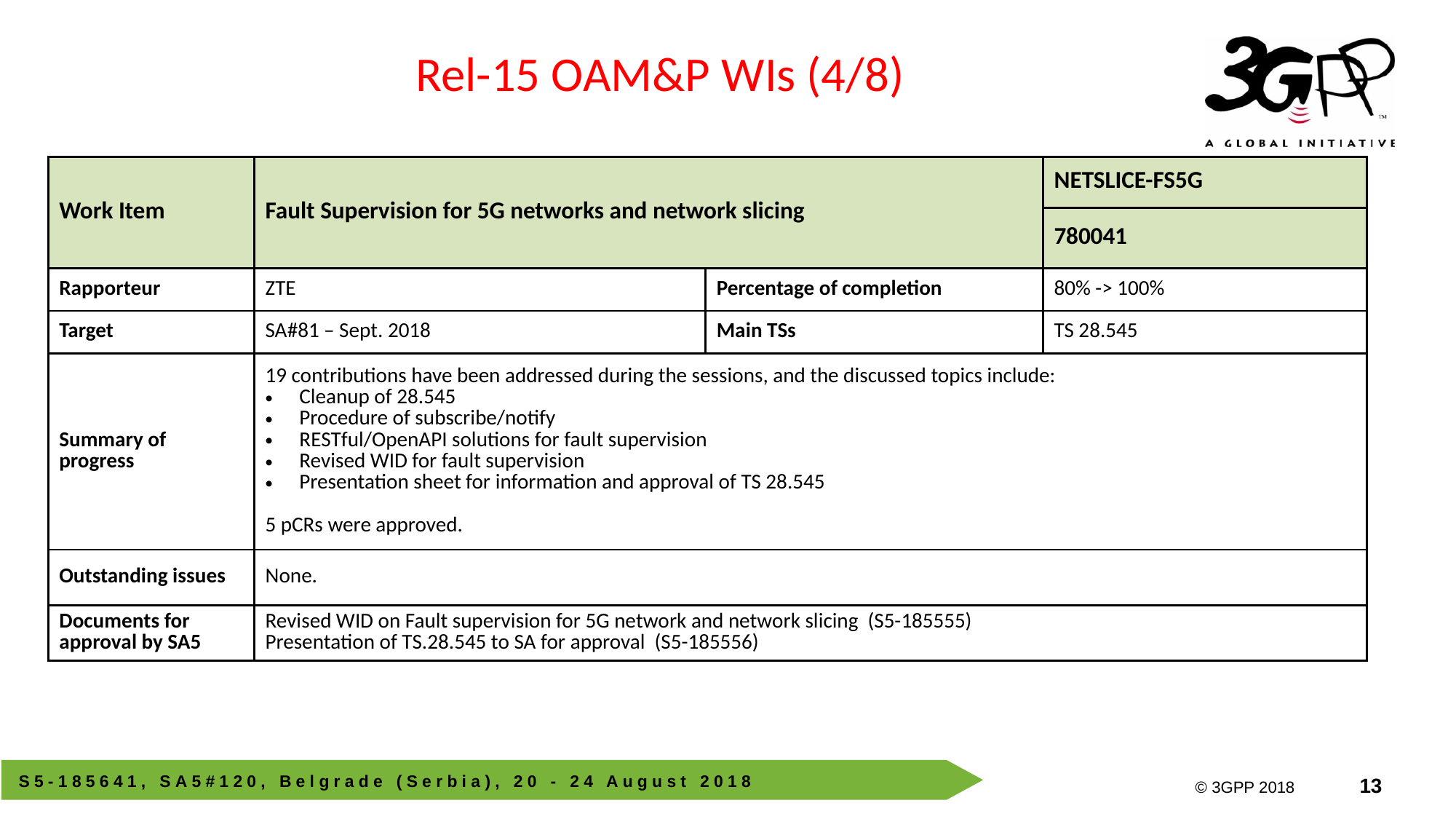

Rel-15 OAM&P WIs (4/8)
| Work Item | Fault Supervision for 5G networks and network slicing |  | NETSLICE-FS5G |
| --- | --- | --- | --- |
|  |  |  | 780041 |
| Rapporteur | ZTE | Percentage of completion | 80% -> 100% |
| Target | SA#81 – Sept. 2018 | Main TSs | TS 28.545 |
| Summary of progress | 19 contributions have been addressed during the sessions, and the discussed topics include: Cleanup of 28.545 Procedure of subscribe/notify RESTful/OpenAPI solutions for fault supervision Revised WID for fault supervision Presentation sheet for information and approval of TS 28.545 5 pCRs were approved. |  |  |
| Outstanding issues | None. |  |  |
| Documents for approval by SA5 | Revised WID on Fault supervision for 5G network and network slicing (S5-185555) Presentation of TS.28.545 to SA for approval (S5-185556) |  |  |